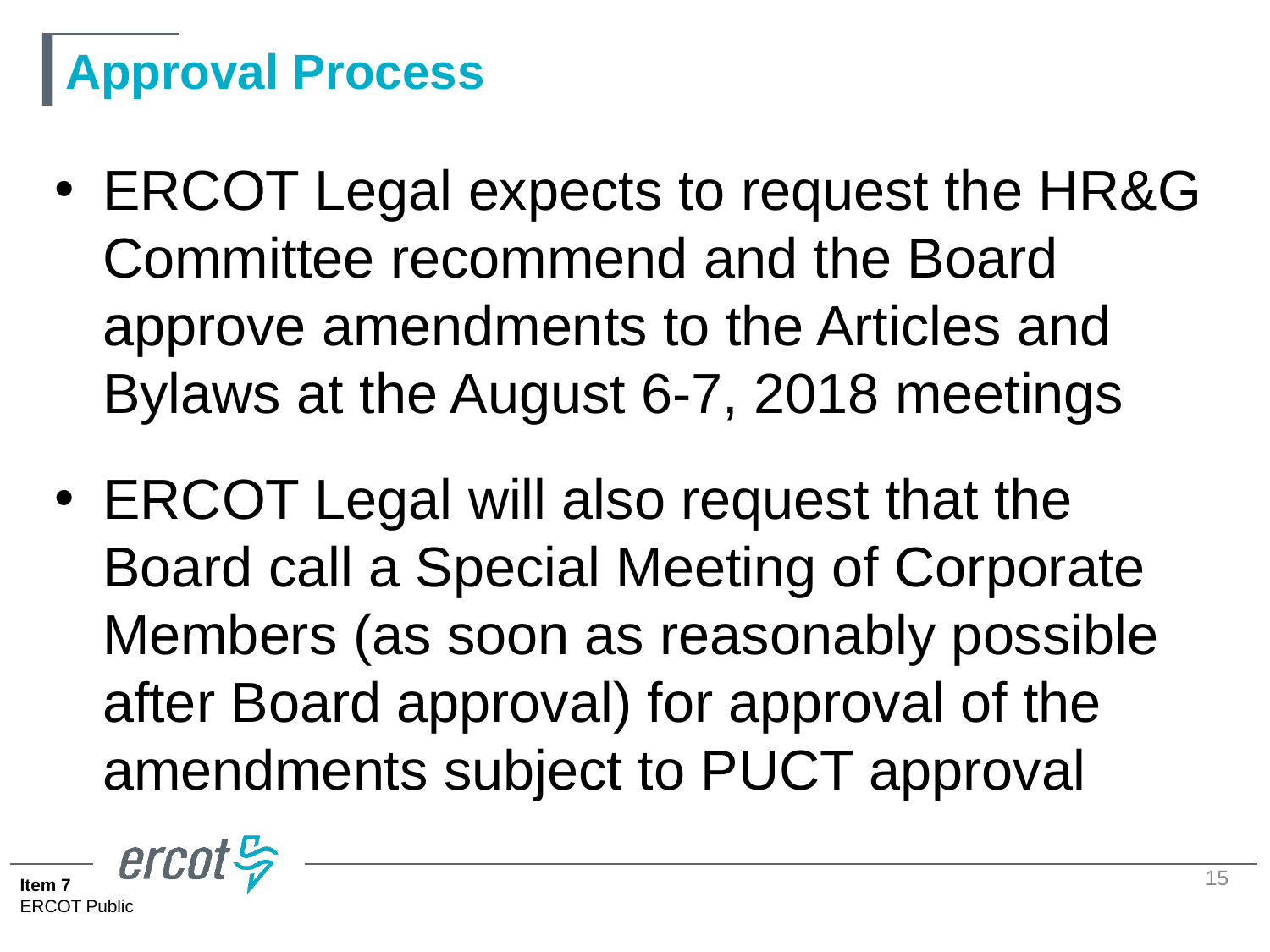

# Approval Process

ERCOT Legal expects to request the HR&G Committee recommend and the Board approve amendments to the Articles and Bylaws at the August 6-7, 2018 meetings

ERCOT Legal will also request that the Board call a Special Meeting of Corporate Members (as soon as reasonably possible after Board approval) for approval of the amendments subject to PUCT approval
15